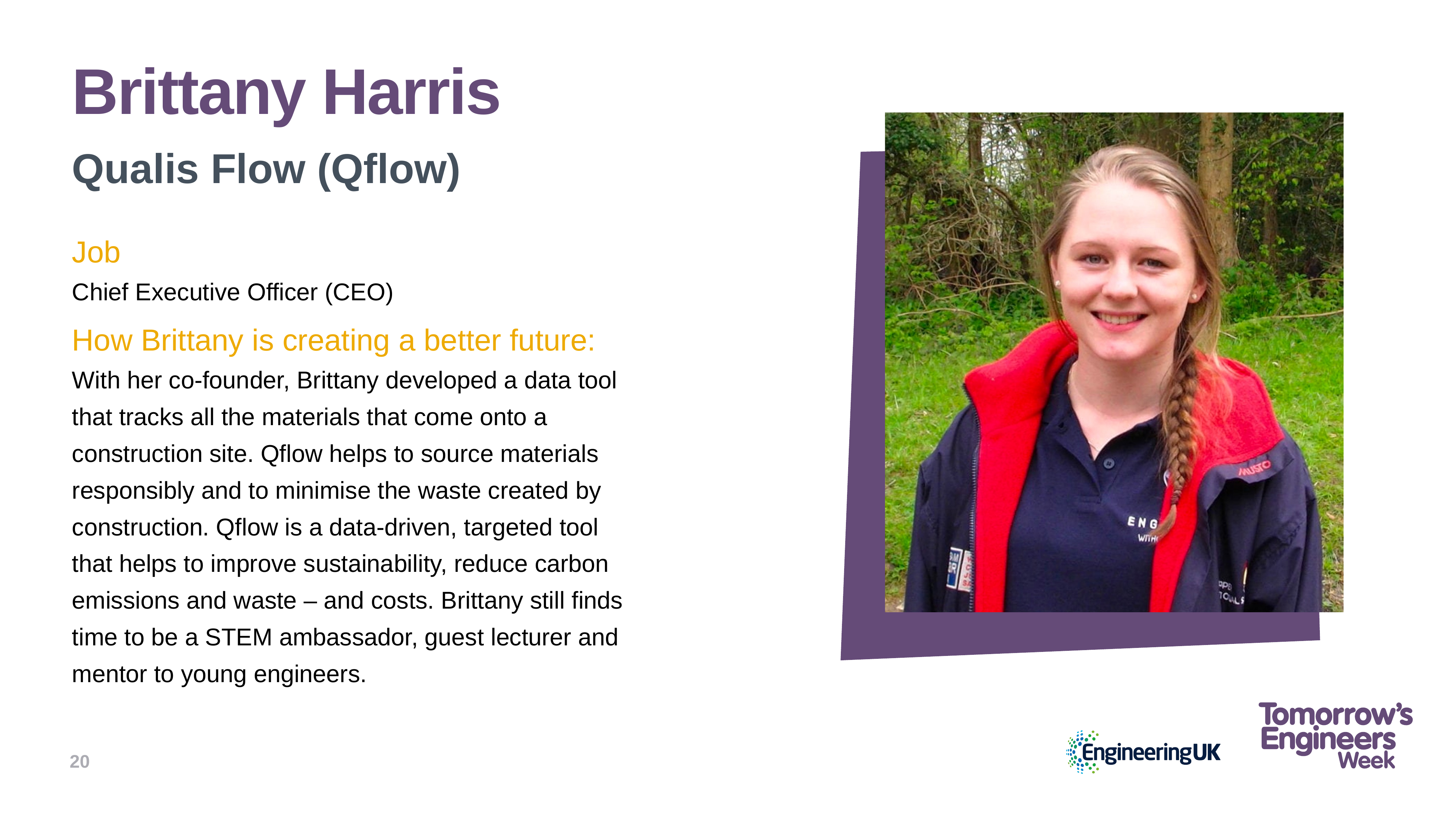

# Brittany Harris

Qualis Flow (Qflow)

Job
Chief Executive Officer (CEO)
How Brittany is creating a better future:
With her co-founder, Brittany developed a data tool
that tracks all the materials that come onto a
construction site. Qflow helps to source materials
responsibly and to minimise the waste created by
construction. Qflow is a data-driven, targeted tool
that helps to improve sustainability, reduce carbon
emissions and waste – and costs. Brittany still finds
time to be a STEM ambassador, guest lecturer and
mentor to young engineers.
20